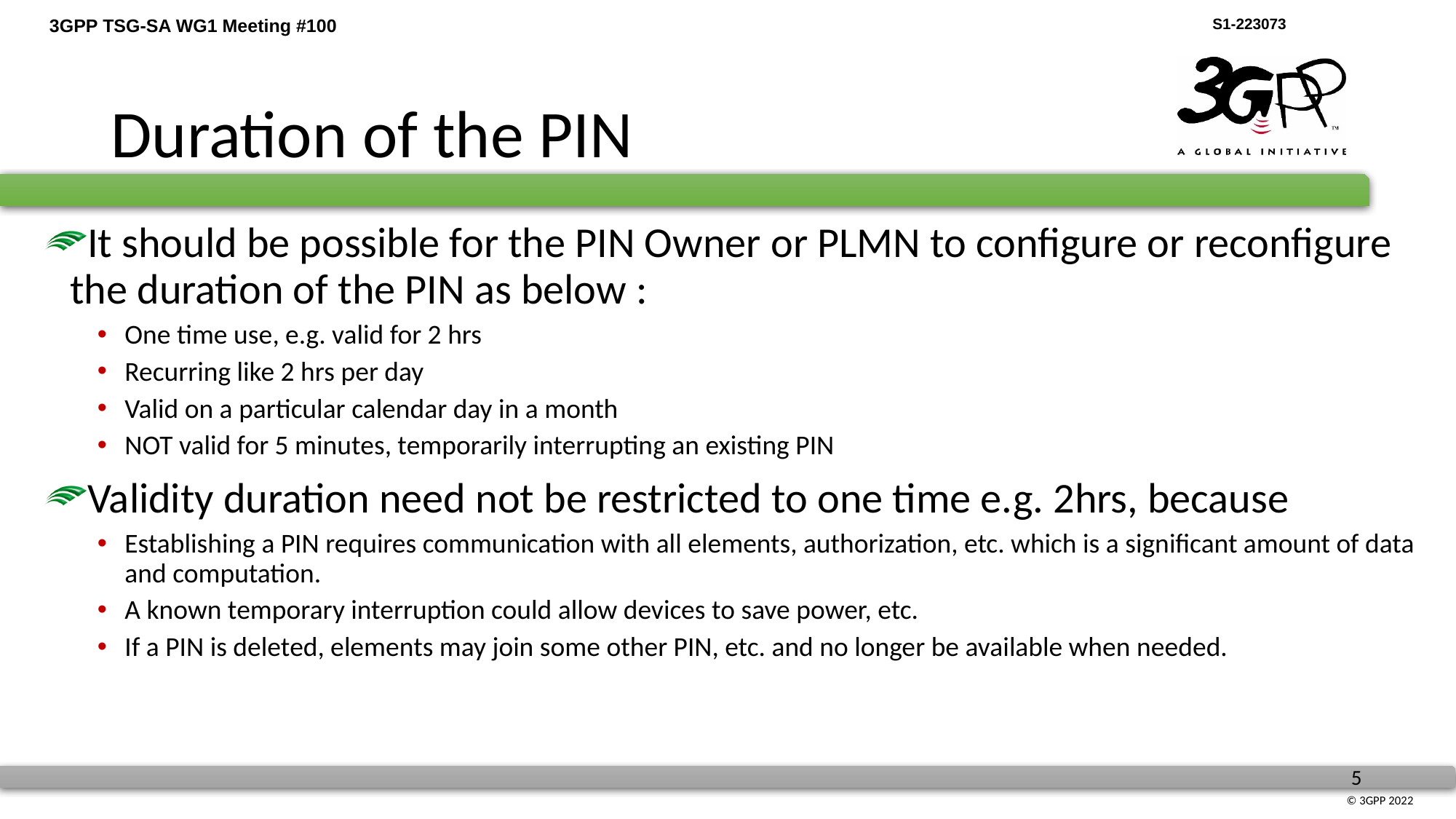

# Duration of the PIN
It should be possible for the PIN Owner or PLMN to configure or reconfigure the duration of the PIN as below :
One time use, e.g. valid for 2 hrs
Recurring like 2 hrs per day
Valid on a particular calendar day in a month
NOT valid for 5 minutes, temporarily interrupting an existing PIN
Validity duration need not be restricted to one time e.g. 2hrs, because
Establishing a PIN requires communication with all elements, authorization, etc. which is a significant amount of data and computation.
A known temporary interruption could allow devices to save power, etc.
If a PIN is deleted, elements may join some other PIN, etc. and no longer be available when needed.